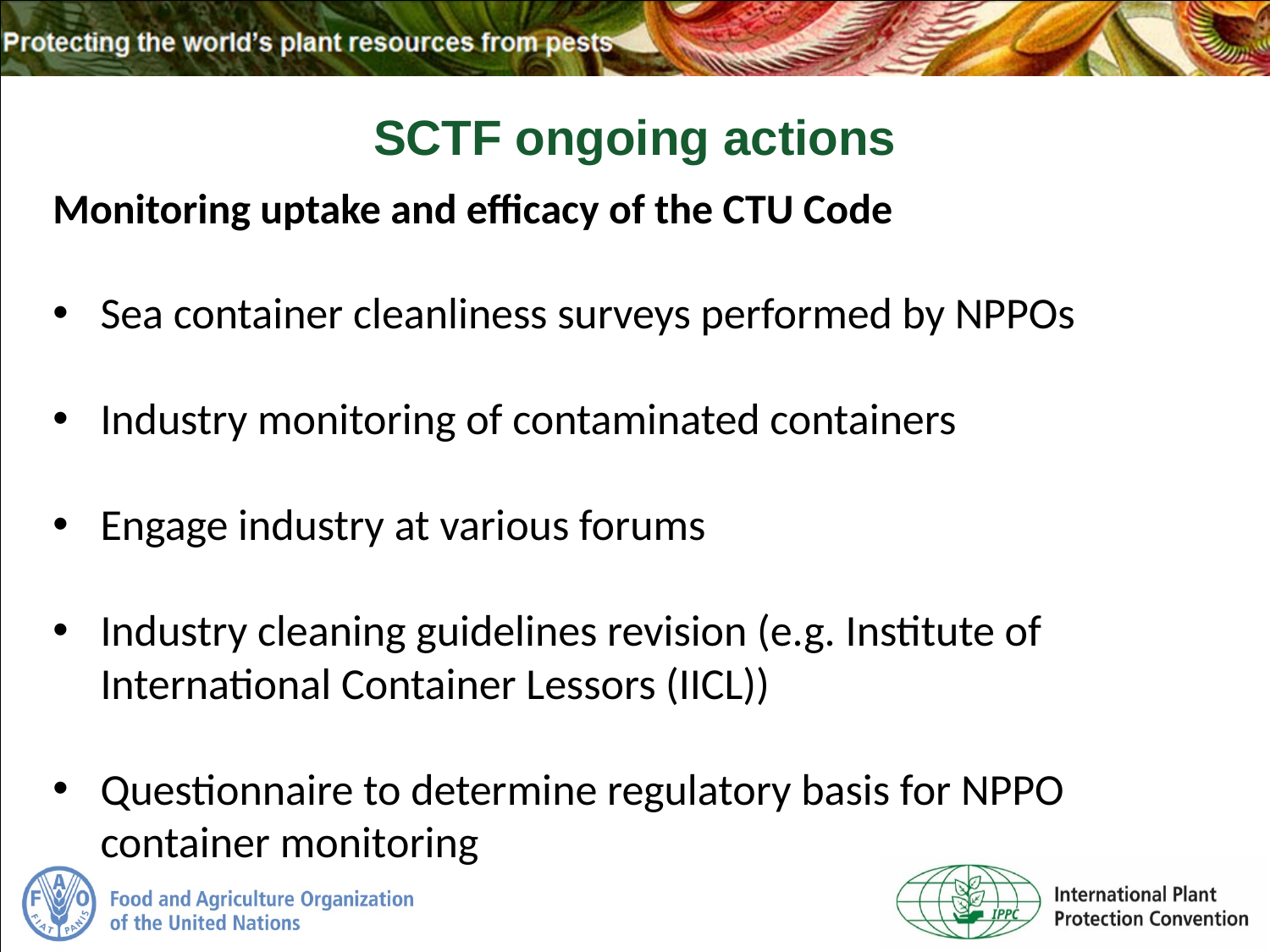

SCTF ongoing actions
Monitoring uptake and efficacy of the CTU Code

Sea container cleanliness surveys performed by NPPOs

Industry monitoring of contaminated containers

Engage industry at various forums

Industry cleaning guidelines revision (e.g. Institute of International Container Lessors (IICL))

Questionnaire to determine regulatory basis for NPPO container monitoring